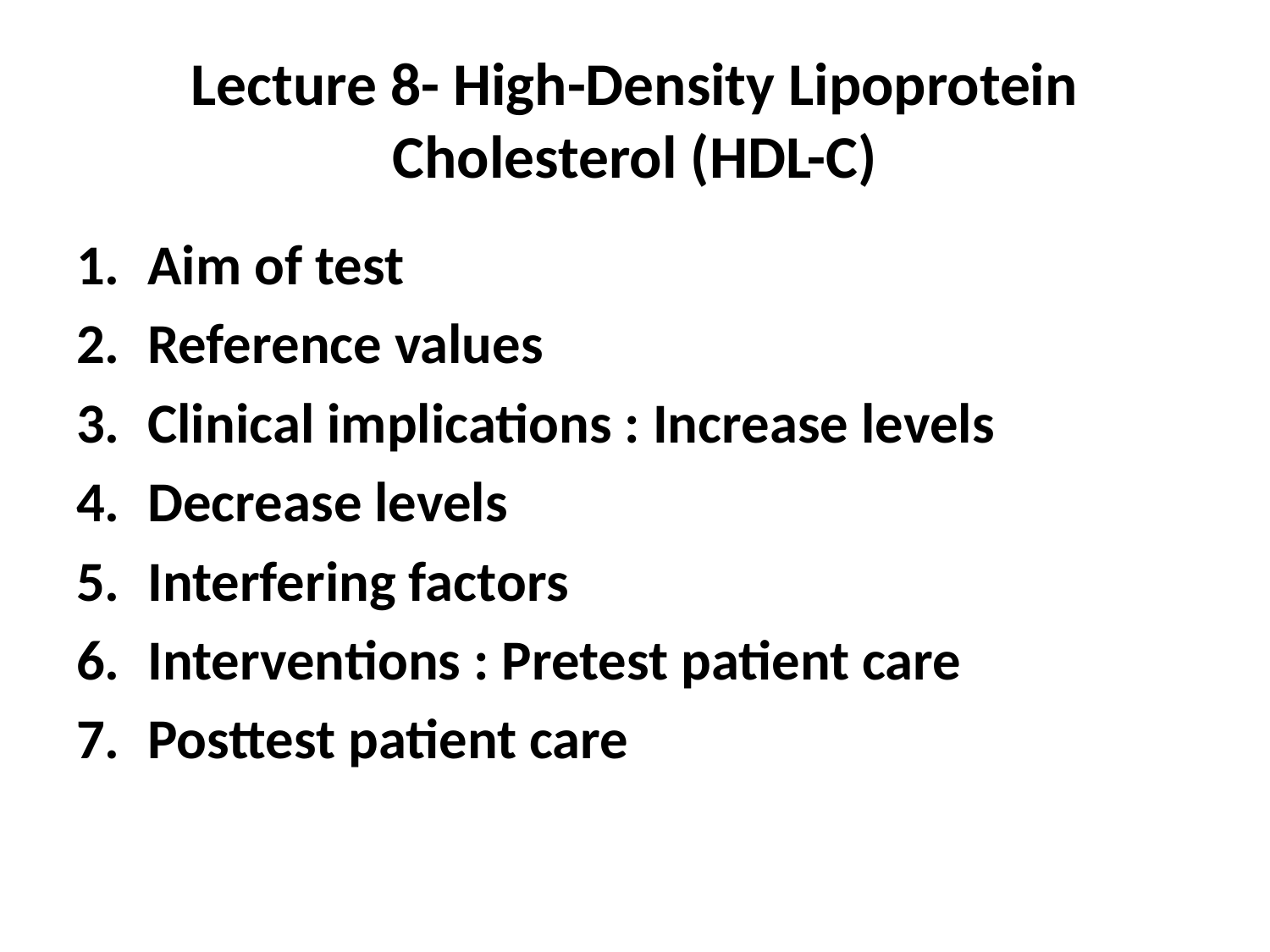

# Lecture 8- High-Density Lipoprotein Cholesterol (HDL-C)
Aim of test
Reference values
Clinical implications : Increase levels
Decrease levels
Interfering factors
Interventions : Pretest patient care
Posttest patient care